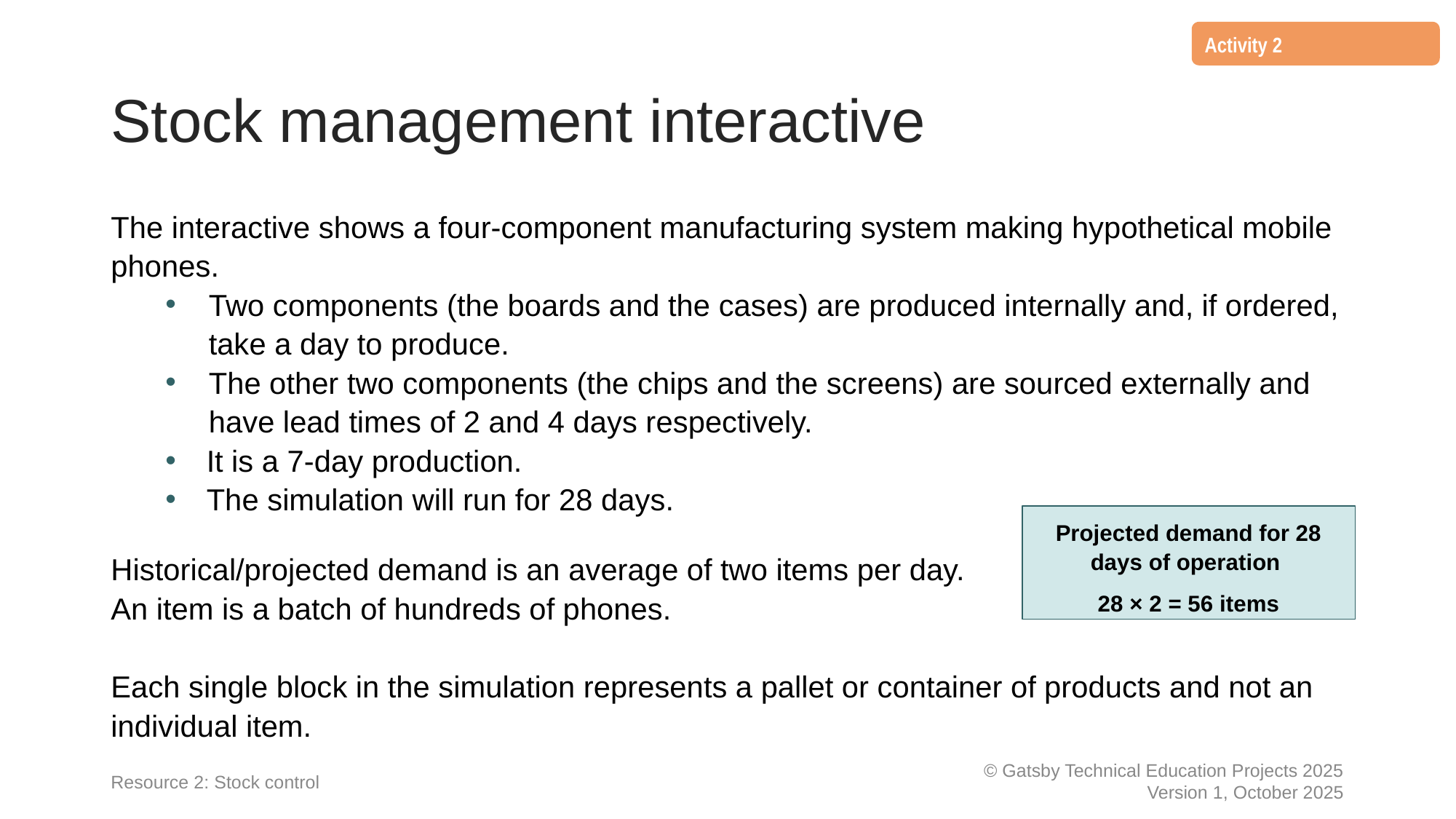

Activity 2
# Stock management interactive
The interactive shows a four-component manufacturing system making hypothetical mobile phones.
Two components (the boards and the cases) are produced internally and, if ordered, take a day to produce.
The other two components (the chips and the screens) are sourced externally and have lead times of 2 and 4 days respectively.
It is a 7-day production.
The simulation will run for 28 days.

Historical/projected demand is an average of two items per day.
An item is a batch of hundreds of phones.
Each single block in the simulation represents a pallet or container of products and not an individual item.

Projected demand for 28 days of operation
28 × 2 = 56 items
Resource 2: Stock control